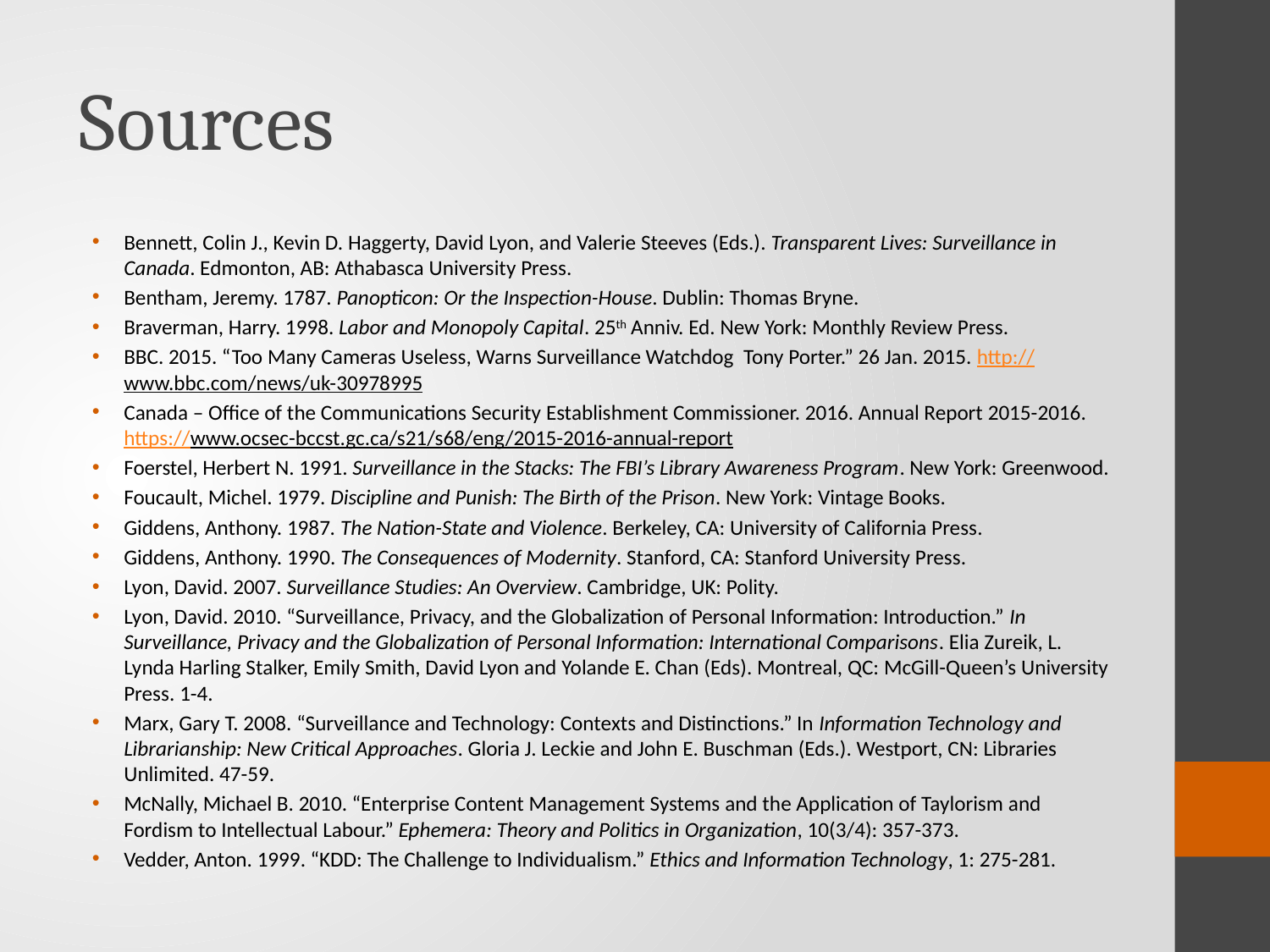

# Sources
Bennett, Colin J., Kevin D. Haggerty, David Lyon, and Valerie Steeves (Eds.). Transparent Lives: Surveillance in Canada. Edmonton, AB: Athabasca University Press.
Bentham, Jeremy. 1787. Panopticon: Or the Inspection-House. Dublin: Thomas Bryne.
Braverman, Harry. 1998. Labor and Monopoly Capital. 25th Anniv. Ed. New York: Monthly Review Press.
BBC. 2015. “Too Many Cameras Useless, Warns Surveillance Watchdog  Tony Porter.” 26 Jan. 2015. http://www.bbc.com/news/uk-30978995
Canada – Office of the Communications Security Establishment Commissioner. 2016. Annual Report 2015-2016. https://www.ocsec-bccst.gc.ca/s21/s68/eng/2015-2016-annual-report
Foerstel, Herbert N. 1991. Surveillance in the Stacks: The FBI’s Library Awareness Program. New York: Greenwood.
Foucault, Michel. 1979. Discipline and Punish: The Birth of the Prison. New York: Vintage Books.
Giddens, Anthony. 1987. The Nation-State and Violence. Berkeley, CA: University of California Press.
Giddens, Anthony. 1990. The Consequences of Modernity. Stanford, CA: Stanford University Press.
Lyon, David. 2007. Surveillance Studies: An Overview. Cambridge, UK: Polity.
Lyon, David. 2010. “Surveillance, Privacy, and the Globalization of Personal Information: Introduction.” In Surveillance, Privacy and the Globalization of Personal Information: International Comparisons. Elia Zureik, L. Lynda Harling Stalker, Emily Smith, David Lyon and Yolande E. Chan (Eds). Montreal, QC: McGill-Queen’s University Press. 1-4.
Marx, Gary T. 2008. “Surveillance and Technology: Contexts and Distinctions.” In Information Technology and Librarianship: New Critical Approaches. Gloria J. Leckie and John E. Buschman (Eds.). Westport, CN: Libraries Unlimited. 47-59.
McNally, Michael B. 2010. “Enterprise Content Management Systems and the Application of Taylorism and Fordism to Intellectual Labour.” Ephemera: Theory and Politics in Organization, 10(3/4): 357-373.
Vedder, Anton. 1999. “KDD: The Challenge to Individualism.” Ethics and Information Technology, 1: 275-281.